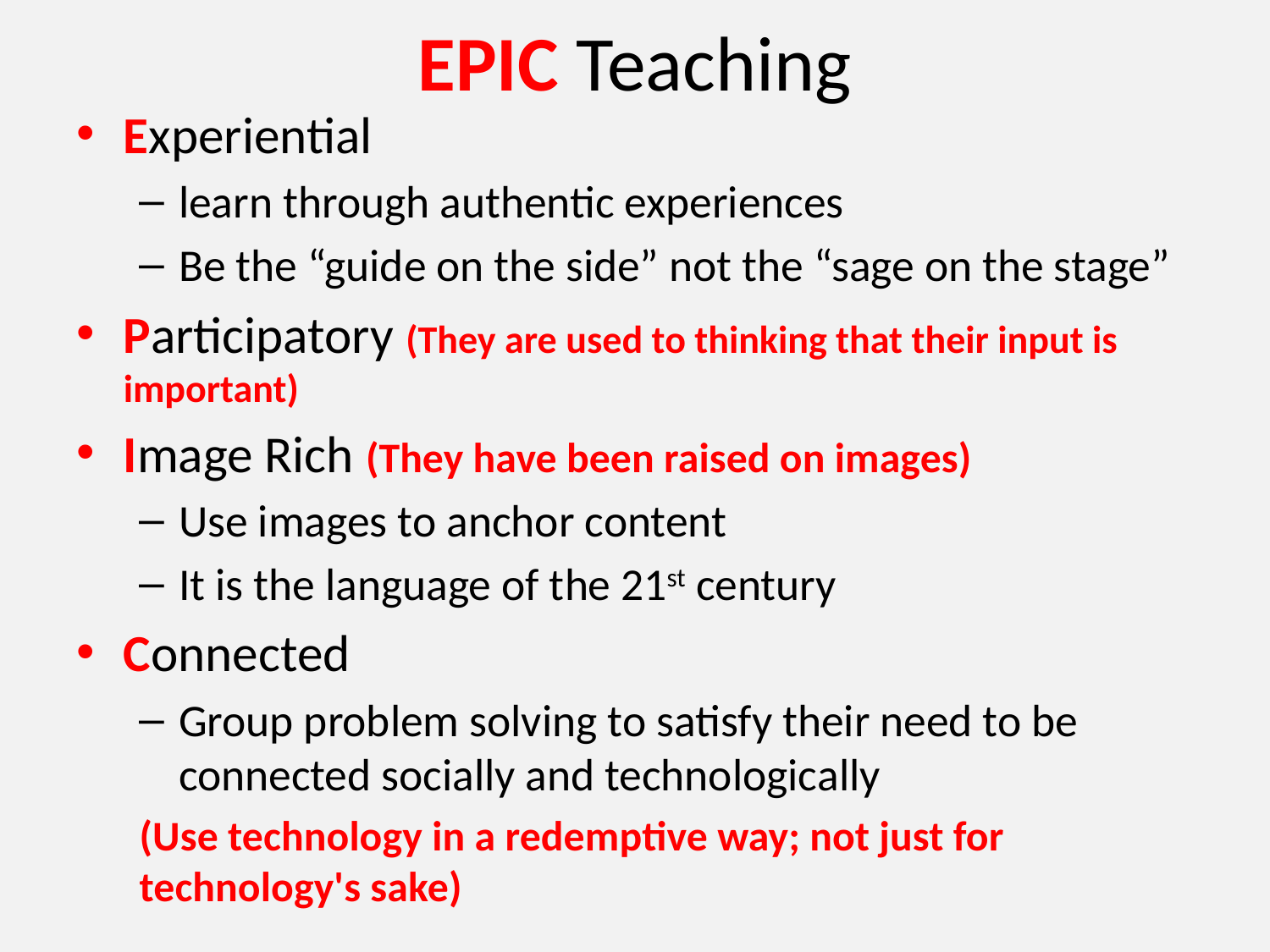

# EPIC Teaching
Experiential
learn through authentic experiences
Be the “guide on the side” not the “sage on the stage”
Participatory (They are used to thinking that their input is important)
Image Rich (They have been raised on images)
Use images to anchor content
It is the language of the 21st century
Connected
Group problem solving to satisfy their need to be connected socially and technologically
(Use technology in a redemptive way; not just for technology's sake)